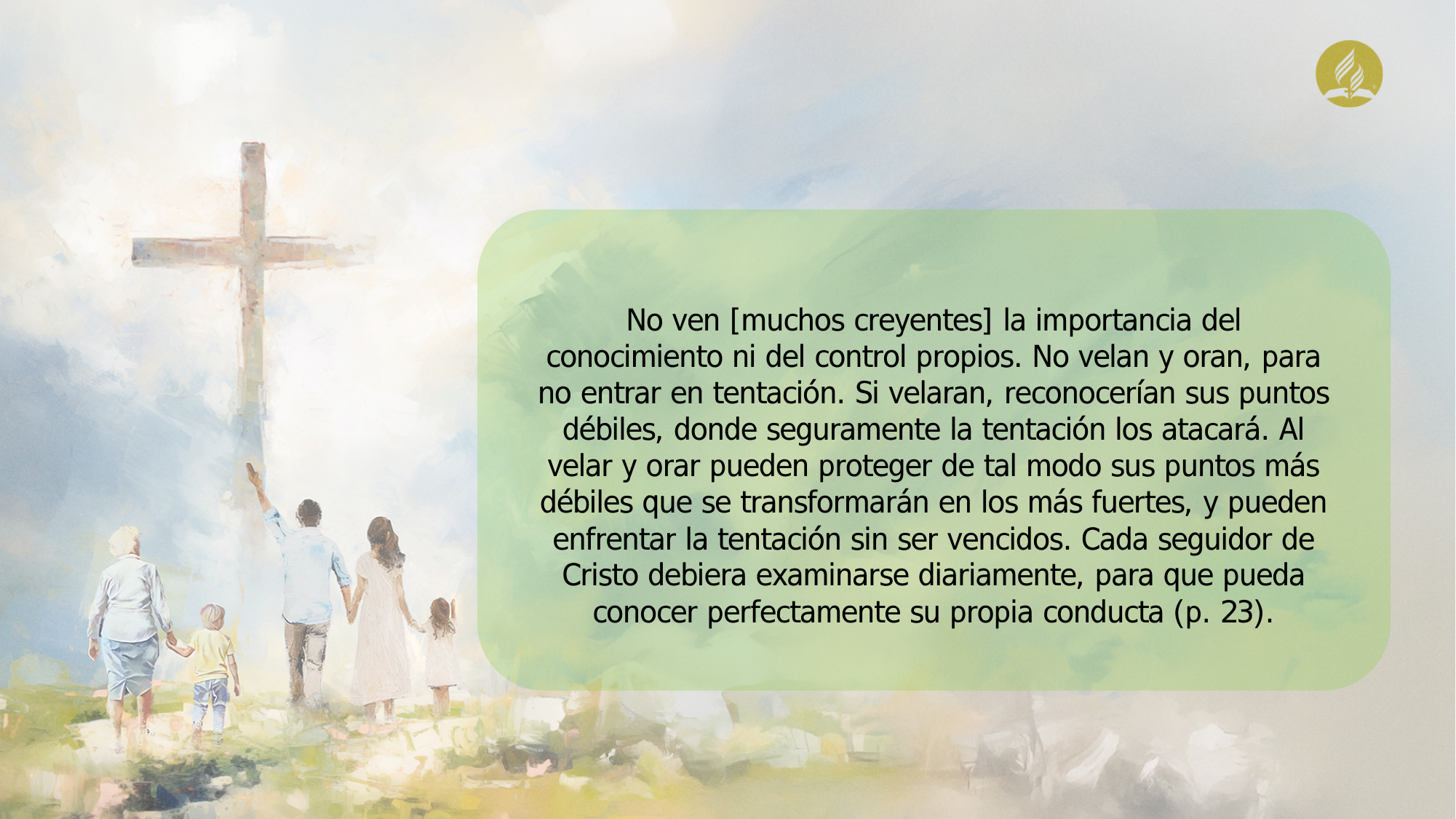

No ven [muchos creyentes] la importancia del conocimiento ni del control propios. No velan y oran, para no entrar en tentación. Si velaran, reconocerían sus puntos débiles, donde seguramente la tentación los atacará. Al velar y orar pueden proteger de tal modo sus puntos más débiles que se transformarán en los más fuertes, y pueden enfrentar la tentación sin ser vencidos. Cada seguidor de Cristo debiera examinarse diariamente, para que pueda conocer perfectamente su propia conducta (p. 23).